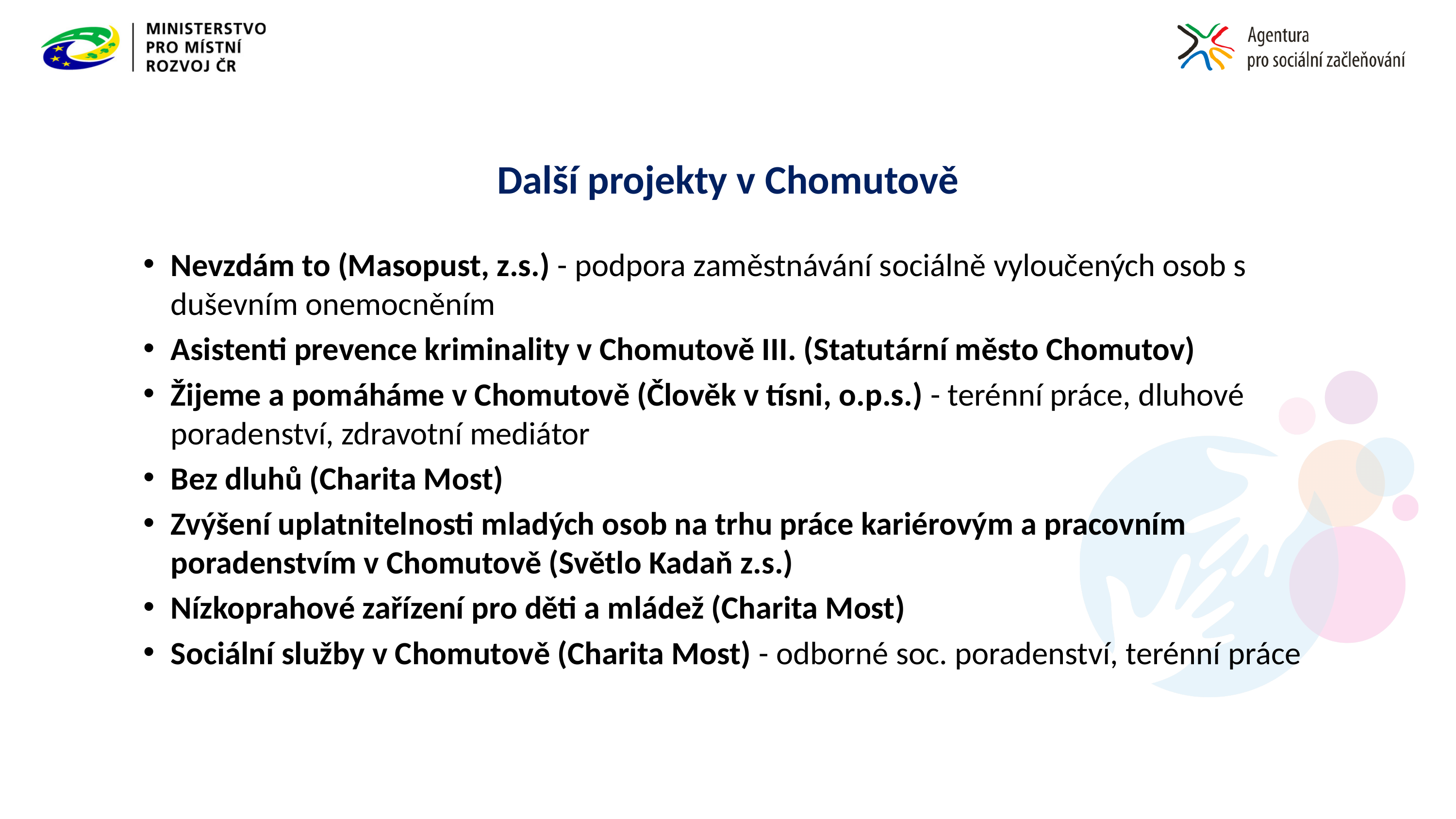

# Další projekty v Chomutově
Nevzdám to (Masopust, z.s.) - podpora zaměstnávání sociálně vyloučených osob s duševním onemocněním
Asistenti prevence kriminality v Chomutově III. (Statutární město Chomutov)
Žijeme a pomáháme v Chomutově (Člověk v tísni, o.p.s.) - terénní práce, dluhové poradenství, zdravotní mediátor
Bez dluhů (Charita Most)
Zvýšení uplatnitelnosti mladých osob na trhu práce kariérovým a pracovním poradenstvím v Chomutově (Světlo Kadaň z.s.)
Nízkoprahové zařízení pro děti a mládež (Charita Most)
Sociální služby v Chomutově (Charita Most) - odborné soc. poradenství, terénní práce